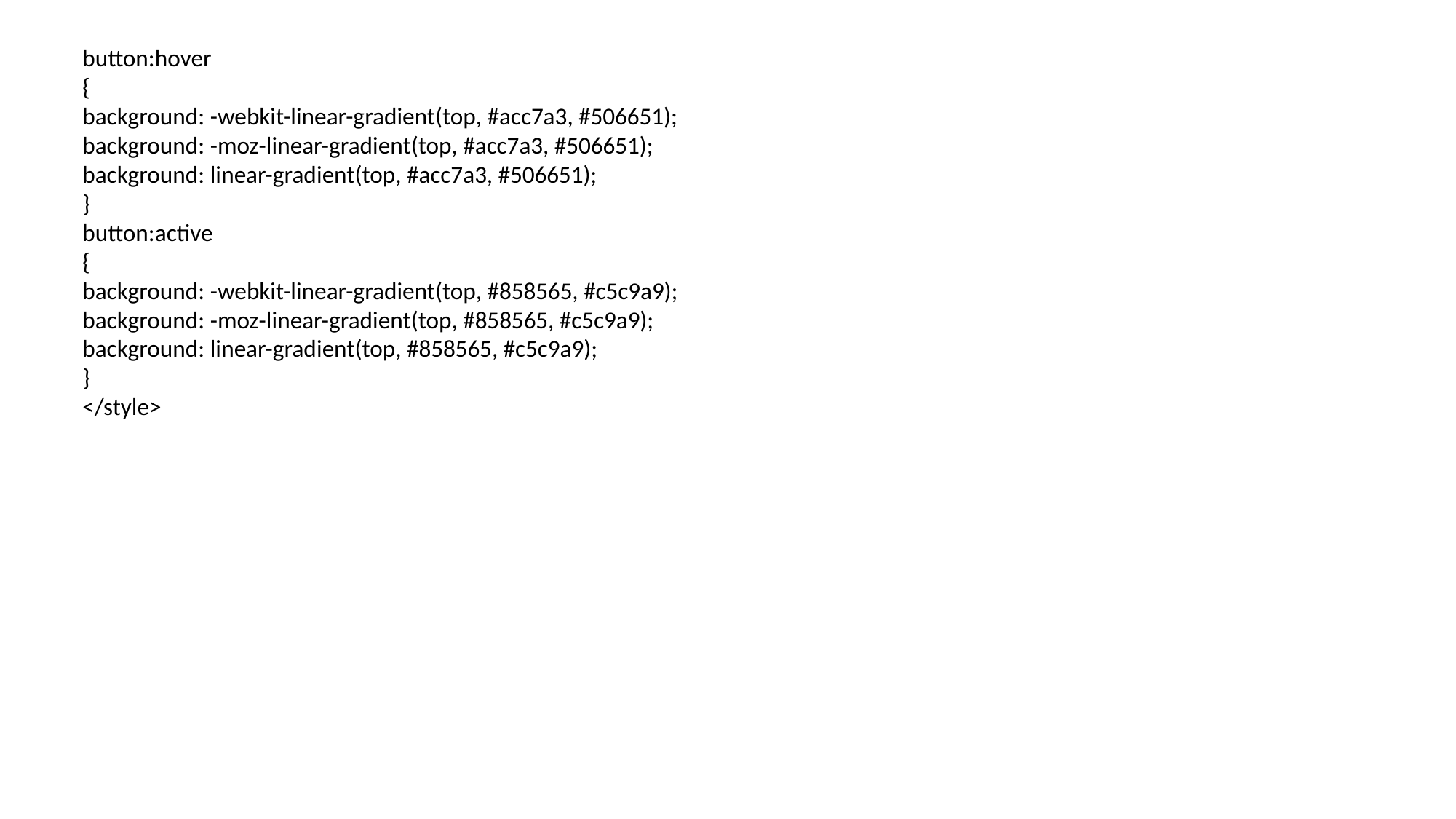

button:hover
{
background: -webkit-linear-gradient(top, #acc7a3, #506651);
background: -moz-linear-gradient(top, #acc7a3, #506651);
background: linear-gradient(top, #acc7a3, #506651);
}
button:active
{
background: -webkit-linear-gradient(top, #858565, #c5c9a9);
background: -moz-linear-gradient(top, #858565, #c5c9a9);
background: linear-gradient(top, #858565, #c5c9a9);
}
</style>